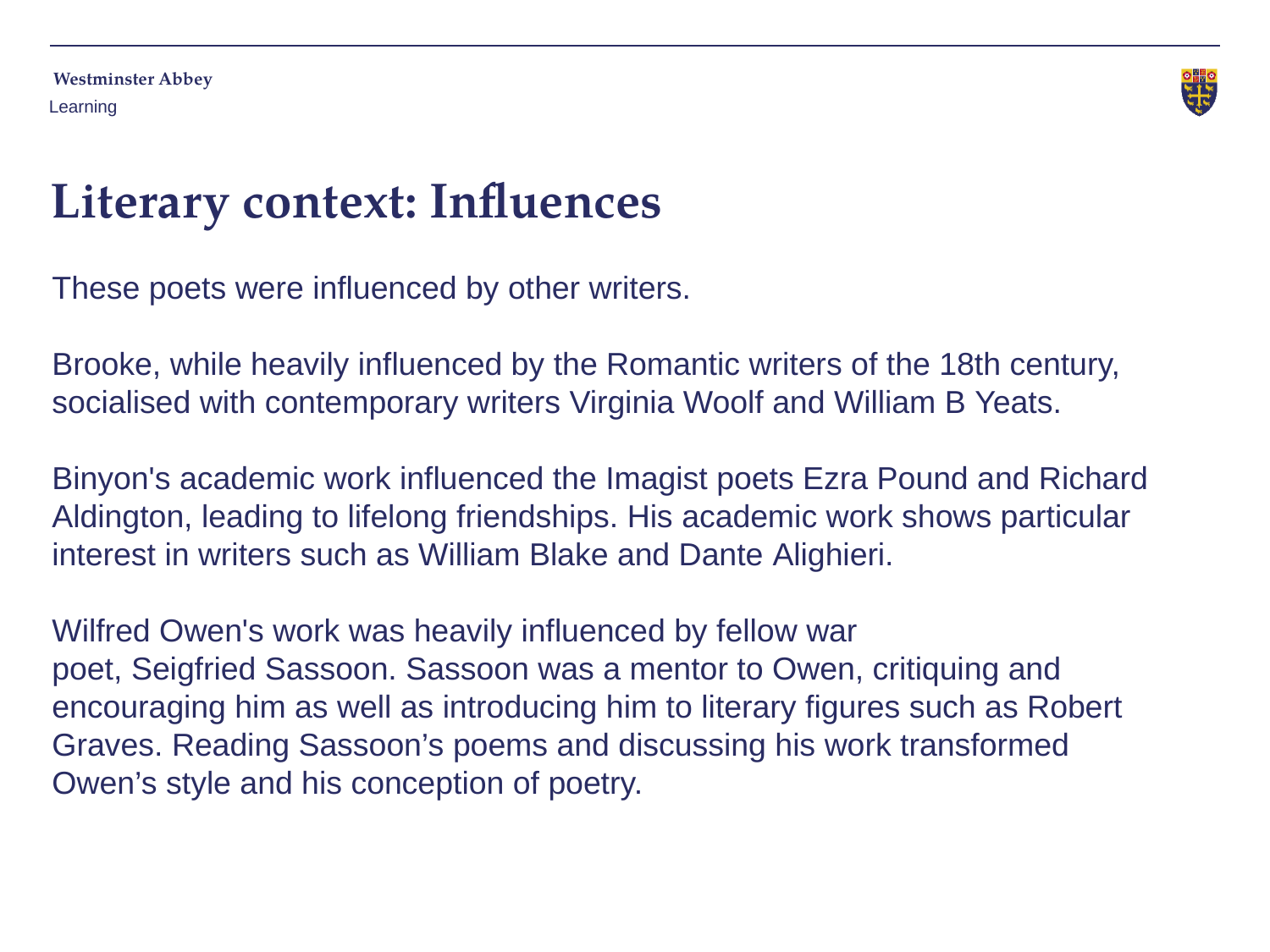

Learning
# Literary context: Influences
These poets were influenced by other writers.

Brooke, while heavily influenced by the Romantic writers of the 18th century, socialised with contemporary writers Virginia Woolf and William B Yeats.

Binyon's academic work influenced the Imagist poets Ezra Pound and Richard Aldington, leading to lifelong friendships. His academic work shows particular interest in writers such as William Blake and Dante Alighieri.

Wilfred Owen's work was heavily influenced by fellow war poet, Seigfried Sassoon. Sassoon was a mentor to Owen, critiquing and encouraging him as well as introducing him to literary figures such as Robert Graves. Reading Sassoon’s poems and discussing his work transformed Owen’s style and his conception of poetry.